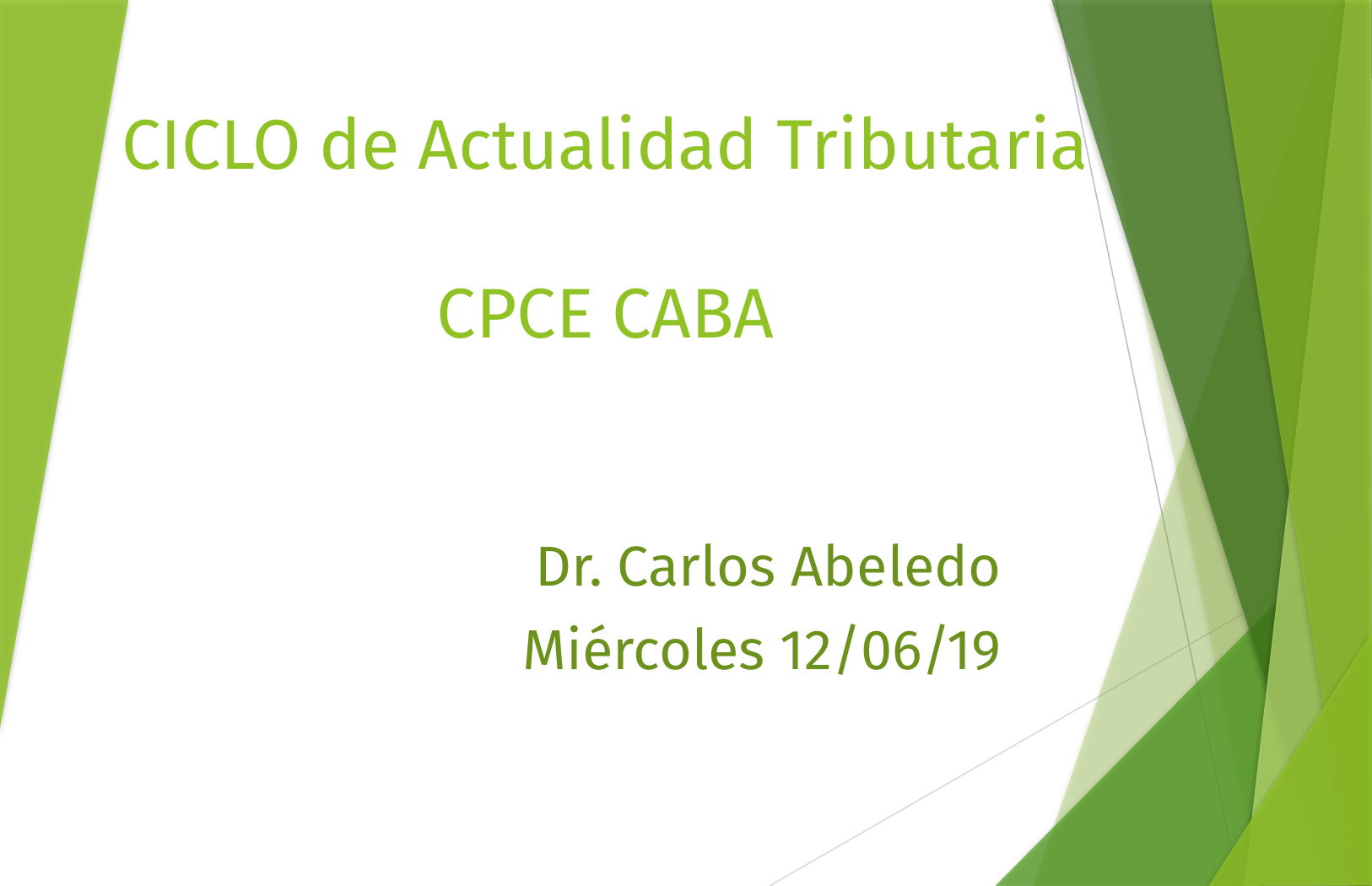

# CICLO de Actualidad Tributaria CPCE CABA
Dr. Carlos Abeledo
Miércoles 12/06/19